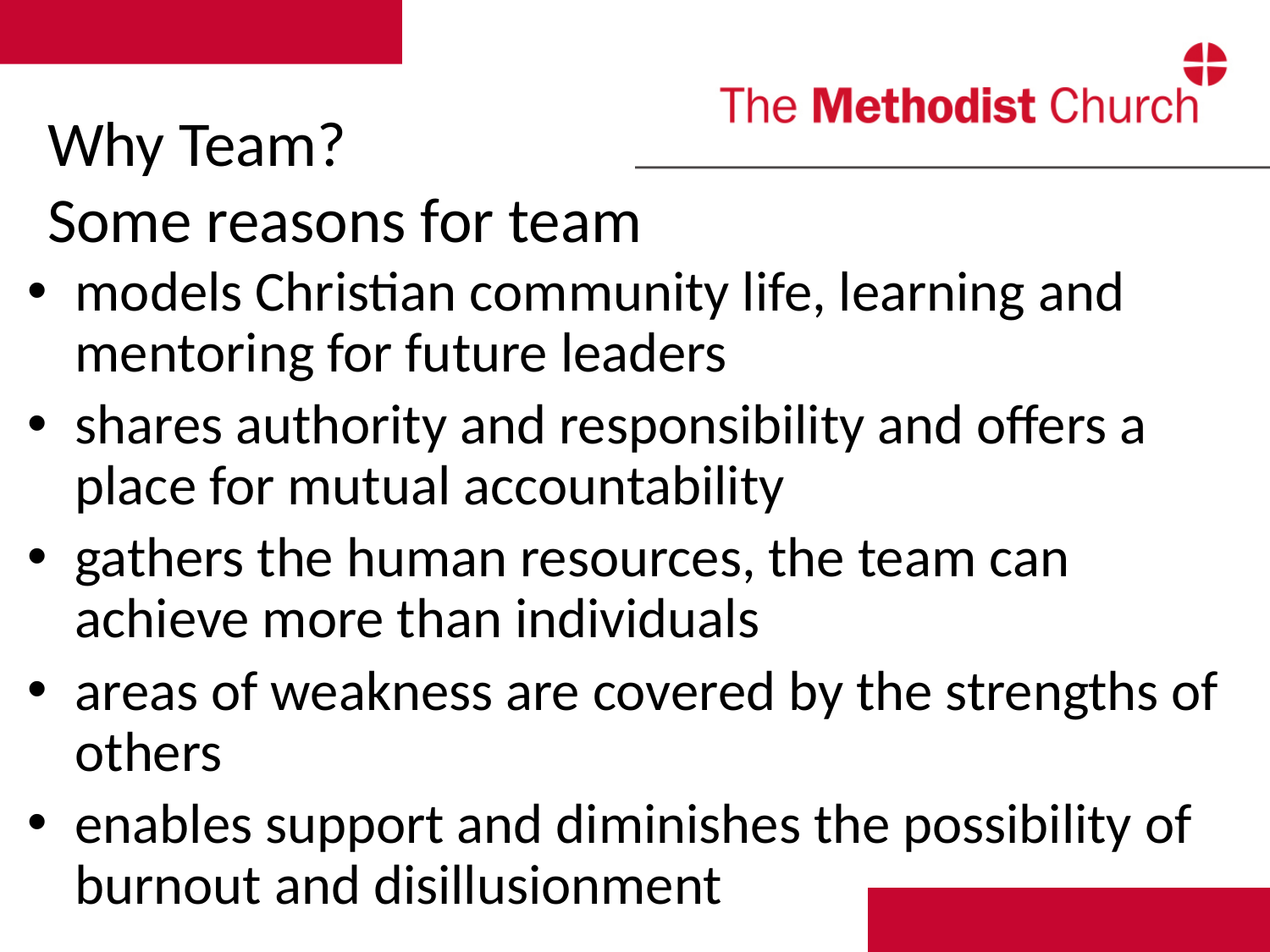

# Why Team? Some reasons for team
models Christian community life, learning and mentoring for future leaders
shares authority and responsibility and offers a place for mutual accountability
gathers the human resources, the team can achieve more than individuals
areas of weakness are covered by the strengths of others
enables support and diminishes the possibility of burnout and disillusionment